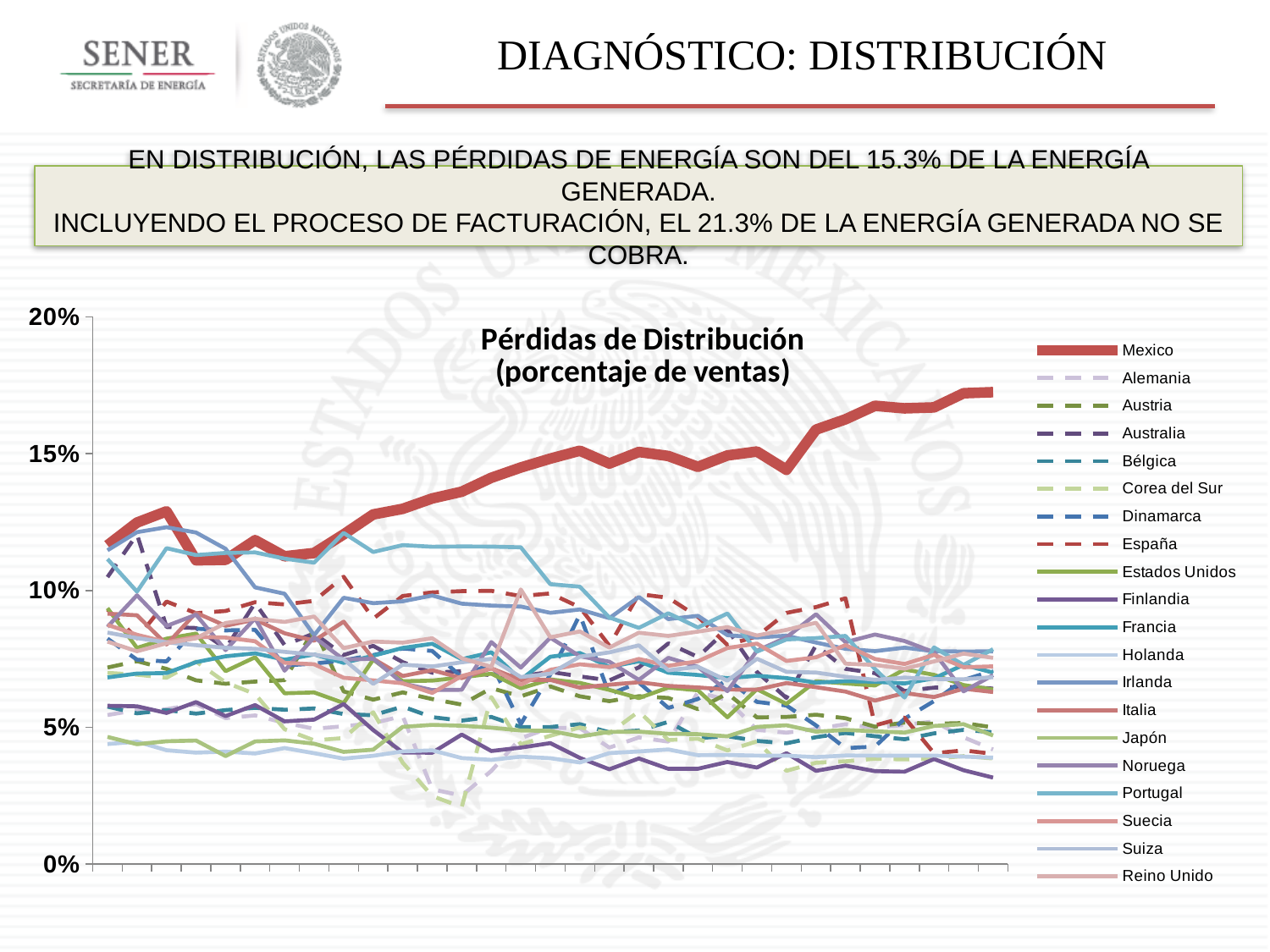

# Diagnóstico: Distribución
En distribución, las pérdidas de energía son del 15.3% de la energía generada.
Incluyendo el proceso de facturación, el 21.3% de la energía generada no se cobra.

### Chart: Pérdidas de Distribución
(porcentaje de ventas)

| Category | Mexico | Alemania | Austria | Australia | Bélgica | Corea del Sur | Dinamarca | España | Estados Unidos | Finlandia | Francia | Holanda | Irlanda | Italia | Japón | Noruega | Portugal | Suecia | Suiza | Reino Unido |
|---|---|---|---|---|---|---|---|---|---|---|---|---|---|---|---|---|---|---|---|---|
| 1980 | 0.116513332293778 | 0.0544418626789335 | 0.0717993552264904 | 0.104882542080029 | 0.0575129857938544 | 0.0698537943838478 | 0.0823652319264522 | 0.0929690196554008 | 0.0935185635299126 | 0.0578141830114476 | 0.0681831617029829 | 0.0438376713531111 | 0.114675052410902 | 0.0914896196059416 | 0.0464368539260083 | 0.0867064674197196 | 0.111468764902241 | 0.0874095972126907 | 0.0845740882765186 | 0.0812846093741153 |
| 1981 | 0.124801109705846 | 0.0562707894925812 | 0.0741256070278824 | 0.120480890314387 | 0.0550642834744434 | 0.0691859372062418 | 0.0746592188086206 | 0.0824971098265896 | 0.0789752353495895 | 0.0576416257646461 | 0.069599533437014 | 0.0446986786980342 | 0.121295512277731 | 0.0908954084050102 | 0.0437742317715726 | 0.0982421288489524 | 0.099563475452969 | 0.0837728443517724 | 0.0825711643202137 | 0.0777574268138119 |
| 1982 | 0.1289326192552 | 0.0565895421134095 | 0.0713111883402031 | 0.0866275223288125 | 0.0562586721607871 | 0.0680615074363499 | 0.0740316108426828 | 0.0959305756016085 | 0.0823538627679219 | 0.0551969089730975 | 0.0697901770824148 | 0.0415780536459106 | 0.12311350010337 | 0.0802415349010162 | 0.0448501833770633 | 0.086987526449305 | 0.115461291394396 | 0.0810861907699655 | 0.080982434795833 | 0.0806691771972395 |
| 1983 | 0.111017559273224 | 0.0584285467315909 | 0.0671194354539184 | 0.0862536716710183 | 0.054963774808612 | 0.0740130480283227 | 0.0860223674189281 | 0.0916756775611287 | 0.0842231868854246 | 0.0591689750692521 | 0.0737640390469193 | 0.040691364424214 | 0.121171077307772 | 0.0918235806128182 | 0.0451200081794712 | 0.0911128850591053 | 0.112937962914325 | 0.0830381282959605 | 0.0799872295488593 | 0.0824767127549929 |
| 1984 | 0.111206011010953 | 0.0533073765659487 | 0.0658830651263684 | 0.0787728026533997 | 0.0562564794710795 | 0.0663267362650651 | 0.0853604060913705 | 0.0924710166716782 | 0.0704843577515597 | 0.0540657707314052 | 0.0759025616981373 | 0.0410806403562413 | 0.115215838350852 | 0.0870752649843264 | 0.0394465100407387 | 0.0781640794559623 | 0.113709636149634 | 0.0827515973784925 | 0.0790274991148354 | 0.0880947013262924 |
| 1985 | 0.118369320012891 | 0.0543053754997887 | 0.0666602120346614 | 0.095413176364048 | 0.0570798628123469 | 0.0621306201840353 | 0.0856040050445217 | 0.095696951569485 | 0.0755623988221196 | 0.058084983656989 | 0.0770106964835435 | 0.0403832779537903 | 0.101108689472188 | 0.0893162174602363 | 0.0448020251768583 | 0.0897967668808221 | 0.113909449197347 | 0.0813971031985516 | 0.0786427054552097 | 0.0896081759311194 |
| 1986 | 0.112483255190891 | 0.0515904082105251 | 0.067198967273075 | 0.0800106646484106 | 0.05638025863179 | 0.0492580694508184 | 0.0725616514269881 | 0.0948665135070902 | 0.0623880025148038 | 0.0521286498603697 | 0.0746665992171642 | 0.0423663136140532 | 0.098792737996498 | 0.0843281534508992 | 0.0451873365437958 | 0.0706511713705958 | 0.111616370400992 | 0.0735316575547479 | 0.0775254154338976 | 0.088467307861996 |
| 1987 | 0.113675987883392 | 0.0494221878039421 | 0.0859687659856167 | 0.0842636262970102 | 0.0568412932183183 | 0.0451820353703064 | 0.073221966589977 | 0.0961923213791467 | 0.0626909712924552 | 0.0527602579547871 | 0.0765835038660899 | 0.0404929064584729 | 0.0836117536194637 | 0.0816311037090812 | 0.0439662778159004 | 0.0828944668627317 | 0.11014948859166 | 0.0729968408960368 | 0.0765252246621986 | 0.0904405810261814 |
| 1988 | 0.120491742575724 | 0.0503304912615265 | 0.0630638677981241 | 0.0763748854262145 | 0.0547910553475665 | 0.0460296201906198 | 0.0744482229779289 | 0.105013808393948 | 0.0588199710274719 | 0.0584558465582708 | 0.0735145268226656 | 0.0385180869951176 | 0.0973188528762939 | 0.0885725853263547 | 0.0409800807358878 | 0.0747002526755315 | 0.121027314894348 | 0.0680693423348685 | 0.0747947386058981 | 0.0788789453585482 |
| 1989 | 0.127779544614538 | 0.0514426286780068 | 0.0600755011715699 | 0.0797437168243297 | 0.0543682652844319 | 0.0554506237612219 | 0.076369439197551 | 0.0896688415966205 | 0.0747070755427398 | 0.0489551244692365 | 0.0761078323205081 | 0.0395420318644887 | 0.0953288846520496 | 0.0750025762077174 | 0.0417861811171098 | 0.0750267223787776 | 0.114043174310517 | 0.0671025978179751 | 0.0658419631704074 | 0.0813181733845899 |
| 1990 | 0.129833464679443 | 0.0540909220253146 | 0.0627247725830336 | 0.0737616887958574 | 0.0575387955808162 | 0.0370242038216561 | 0.0787592545315292 | 0.097979128128163 | 0.0667915282759343 | 0.040755775333973 | 0.0789677720957544 | 0.0411398650159849 | 0.0960120391271633 | 0.0687131643179711 | 0.0501187683500789 | 0.0659995782774551 | 0.11656283407675 | 0.0660341501545434 | 0.0728417800487196 | 0.0808918823708118 |
| 1991 | 0.133631469979296 | 0.0273014288487211 | 0.0602721196690006 | 0.0699009887643479 | 0.0536564456623241 | 0.0248078615695918 | 0.0778524317327252 | 0.0992823048190056 | 0.0670341440986579 | 0.0406651884700665 | 0.0804863571392447 | 0.0415204825967339 | 0.0981612649352508 | 0.0708297279505831 | 0.050852923117929 | 0.0635588445212426 | 0.115958305548731 | 0.0625124286241868 | 0.0722068471676569 | 0.0824987493038578 |
| 1992 | 0.136092075206466 | 0.0250010539227003 | 0.0582555326762759 | 0.0704831672187605 | 0.0523961188060144 | 0.0208204748384973 | 0.0682637658131149 | 0.0997493498551874 | 0.0682132243806136 | 0.0473075538723964 | 0.0748389536558445 | 0.0387104712686108 | 0.0951414264447151 | 0.0679348267515717 | 0.0505375596453744 | 0.0636626979474059 | 0.116082389851316 | 0.0687023448830431 | 0.0737149330824325 | 0.075198619071857 |
| 1993 | 0.141173348996674 | 0.0340095018511808 | 0.0642501114398022 | 0.0689186917217387 | 0.0537491219854835 | 0.0610171117544192 | 0.0733204912111726 | 0.0998574233987034 | 0.0695525495686176 | 0.0412961089552915 | 0.0773595023872871 | 0.0380570468723263 | 0.0944481163251817 | 0.0715058359295556 | 0.0498131554016721 | 0.0811104176277441 | 0.116020054510582 | 0.0715192672592128 | 0.0749782208885878 | 0.0720676352294181 |
| 1994 | 0.144934406973947 | 0.0460225755211628 | 0.0612657720809133 | 0.0686123459284704 | 0.0500666152443728 | 0.0437553369272206 | 0.0511440921319106 | 0.0979308829611249 | 0.0642270010230912 | 0.0425403225806452 | 0.067376104810124 | 0.03923057158207 | 0.0941027266962587 | 0.0672633898131397 | 0.0488079295734451 | 0.0717725001810151 | 0.115770782889427 | 0.065540061108939 | 0.068326700923386 | 0.100361779768524 |
| 1995 | 0.148191261964084 | 0.0497699863724803 | 0.0649074561660133 | 0.0702327256303367 | 0.0500524644672472 | 0.0468531790252559 | 0.0693001923361444 | 0.0989024609416154 | 0.0674253163664582 | 0.0441744730679157 | 0.075744348378782 | 0.0386522553813811 | 0.0918026818760997 | 0.0672853917250315 | 0.0486546955836063 | 0.082694096789482 | 0.102285293033542 | 0.0709570608334214 | 0.0695650525198134 | 0.0828708990463257 |
| 1996 | 0.151072243054535 | 0.0496781736890967 | 0.0612788129353797 | 0.068555723331901 | 0.0511036468330134 | 0.0499109974397331 | 0.0911136428367986 | 0.0938182343140026 | 0.0661859459578167 | 0.0387695418482576 | 0.0771230419013813 | 0.0371061405639339 | 0.0930245789713245 | 0.0644555718447157 | 0.0465953709359167 | 0.0759294489980976 | 0.101364579376443 | 0.0729787462187909 | 0.0757807629088024 | 0.084997696500129 |
| 1997 | 0.146383196356606 | 0.0425419149646129 | 0.059524921972826 | 0.0671054605027862 | 0.0481244690955768 | 0.0477486292282513 | 0.0619724823679038 | 0.0797944294454916 | 0.0636317494107949 | 0.0346120620508323 | 0.0720089640538524 | 0.0405216333097279 | 0.089867055367006 | 0.0655281469950815 | 0.0482622660586594 | 0.0739396849959535 | 0.0900970286464861 | 0.0719396090361106 | 0.0773400455666955 | 0.0790925544347847 |
| 1998 | 0.150620620370349 | 0.0462655490283295 | 0.0613316684417349 | 0.0718515721913597 | 0.0487602834472492 | 0.0557925799512915 | 0.0663220312069308 | 0.0986861813668849 | 0.0606271260665195 | 0.0385782570755024 | 0.0740800884903684 | 0.0411191709844559 | 0.0976280158810954 | 0.0664504044151948 | 0.0483845748002345 | 0.067300633685756 | 0.08630334025891 | 0.074935328447813 | 0.0798983886818342 | 0.0845277242317723 |
| 1999 | 0.149134139616382 | 0.044716454971239 | 0.0606648000574341 | 0.0806397745655691 | 0.0519490330378727 | 0.0453335854867687 | 0.0570303679471963 | 0.0973019417427228 | 0.0644734518822357 | 0.0347912141581092 | 0.06989152605229 | 0.0418554890541891 | 0.0894994427484615 | 0.0651001864912994 | 0.0475753426718625 | 0.0753459635492972 | 0.0916421734870751 | 0.0724304631121698 | 0.0707594959207977 | 0.0833633432435828 |
| 2000 | 0.145181017787083 | 0.0627644781184825 | 0.0565884153519303 | 0.0756758438866952 | 0.04602783098493 | 0.0457768578369183 | 0.0603110029742727 | 0.0903729919380124 | 0.0634826755792849 | 0.0348047677972306 | 0.0690767143352252 | 0.039757641139626 | 0.090710197981743 | 0.064533738613591 | 0.0474438344489188 | 0.0720959097357239 | 0.0864503882804641 | 0.0740899879250104 | 0.0720721228977789 | 0.0849252743212073 |
| 2001 | 0.149333595973543 | 0.0599236763308255 | 0.0623546530708278 | 0.0858114779836898 | 0.0467216008171832 | 0.0414972567189859 | 0.0673521174371371 | 0.0800637410859459 | 0.0536263777580659 | 0.0372802258637325 | 0.0679110900685295 | 0.0398438349349606 | 0.083630447271595 | 0.0637491159404605 | 0.0466616890082696 | 0.0631735613292145 | 0.0915539299360815 | 0.0789401147784588 | 0.0670120394919247 | 0.086549402124598 |
| 2002 | 0.150781775710938 | 0.049032595130592 | 0.0535586925219685 | 0.0701789502660389 | 0.0449743650888279 | 0.0448076580361007 | 0.0592497636809999 | 0.0831943518958129 | 0.0638714912051705 | 0.0352384460192777 | 0.0687919516132846 | 0.0396141040830361 | 0.0827882196490217 | 0.063731442107675 | 0.0500876200159774 | 0.0779341059267781 | 0.0776175877641702 | 0.0805548627076737 | 0.0750128527493938 | 0.0835044433220502 |
| 2003 | 0.144089135112447 | 0.0479962185721176 | 0.0537558900655474 | 0.0606863632838651 | 0.0441114864103277 | 0.0340573946130167 | 0.0579209516109883 | 0.0917793010725308 | 0.0585087784169758 | 0.0404787079882211 | 0.0679504970922692 | 0.0395879524670912 | 0.0834268265598891 | 0.0661335710076807 | 0.0506909944341928 | 0.08280929288572 | 0.0820653139246716 | 0.0742085316088552 | 0.0702300877834184 | 0.0855756858102705 |
| 2004 | 0.158786848639977 | 0.0493657319736158 | 0.0545587001942908 | 0.0799372305509915 | 0.0463581682955043 | 0.0370067749529909 | 0.0506465408692401 | 0.0938999444012461 | 0.0667822276867492 | 0.0340378403237633 | 0.0662886905791394 | 0.0390581695340956 | 0.080935802325831 | 0.0646194949720781 | 0.04835572331382 | 0.091284841005367 | 0.0825528087692775 | 0.0755397517322333 | 0.0699749131615776 | 0.0881886068135355 |
| 2005 | 0.162558337537978 | 0.0510762481480969 | 0.0532755291772004 | 0.0713230821482112 | 0.0478801402026358 | 0.0375315996220375 | 0.0423250564334086 | 0.0971294723894135 | 0.0659813190726833 | 0.0359325191779925 | 0.0668082994600407 | 0.0396459184292098 | 0.0786479160413345 | 0.0630167697443736 | 0.0489841809555488 | 0.0810614510648232 | 0.0833619980913032 | 0.0799955728814393 | 0.0684222887789388 | 0.0732073180555049 |
| 2006 | 0.167494120047012 | 0.0497535967114123 | 0.0501599005968264 | 0.0697540345518508 | 0.0467057315387186 | 0.0384680014898802 | 0.0429108909373731 | 0.0506555589157076 | 0.0652140046163693 | 0.0339349546700565 | 0.0666195822653707 | 0.0396197898621584 | 0.0777925732356784 | 0.05971348316425 | 0.0485010018196977 | 0.0838690342821519 | 0.0712737150428145 | 0.0749197785457662 | 0.067322930096866 | 0.0727499958489008 |
| 2007 | 0.166555003593326 | 0.0508562256700133 | 0.051676825956676 | 0.0632141853085418 | 0.0455838206151034 | 0.0382144914531528 | 0.0530907718585642 | 0.0535031203733177 | 0.0710998482988349 | 0.0337207395291729 | 0.0659886573736903 | 0.0395812144903018 | 0.079068592367915 | 0.06248424935791 | 0.0480351423288738 | 0.0814970502758858 | 0.0608304155138219 | 0.073086305596597 | 0.0681290167631922 | 0.0713822518520635 |
| 2008 | 0.166909701283269 | 0.0520804675213664 | 0.0512422531016573 | 0.0644541125855448 | 0.0477322264653357 | 0.0385104301432848 | 0.059532183782831 | 0.0404686452104021 | 0.0691319056173037 | 0.0383768458929063 | 0.0678484398668605 | 0.0396176568728259 | 0.0777579397435458 | 0.06101774761658 | 0.0504442658106084 | 0.0774079486622445 | 0.0791518493420976 | 0.0764124264899936 | 0.067609482826149 | 0.0740464370585722 |
| 2009 | 0.172077739803557 | 0.0463046181240383 | 0.0515145046886588 | 0.064795984990014 | 0.0490262411598994 | 0.0394343445440527 | 0.0672461698673494 | 0.0415272475844119 | 0.0654005111164574 | 0.034263224567152 | 0.0727997031739151 | 0.0392451461193455 | 0.0776520905450726 | 0.0640592850553201 | 0.0511042073106912 | 0.0631056787782714 | 0.072757385968339 | 0.0719138120404559 | 0.0675303103974415 | 0.0768996332752335 |
| 2010 | 0.172479414976266 | 0.04183262566504 | 0.0499162354342727 | 0.0641111779337635 | 0.0481433072147742 | 0.0385716635372016 | 0.0706137246496729 | 0.0402524663440863 | 0.0637512941644731 | 0.0315780388553726 | 0.0699373672110304 | 0.0388687635068953 | 0.077716924343563 | 0.0628381521978537 | 0.0469551649198197 | 0.069042724093539 | 0.0784964186123608 | 0.0722315164428547 | 0.0682940343647844 | 0.0753430931435623 |